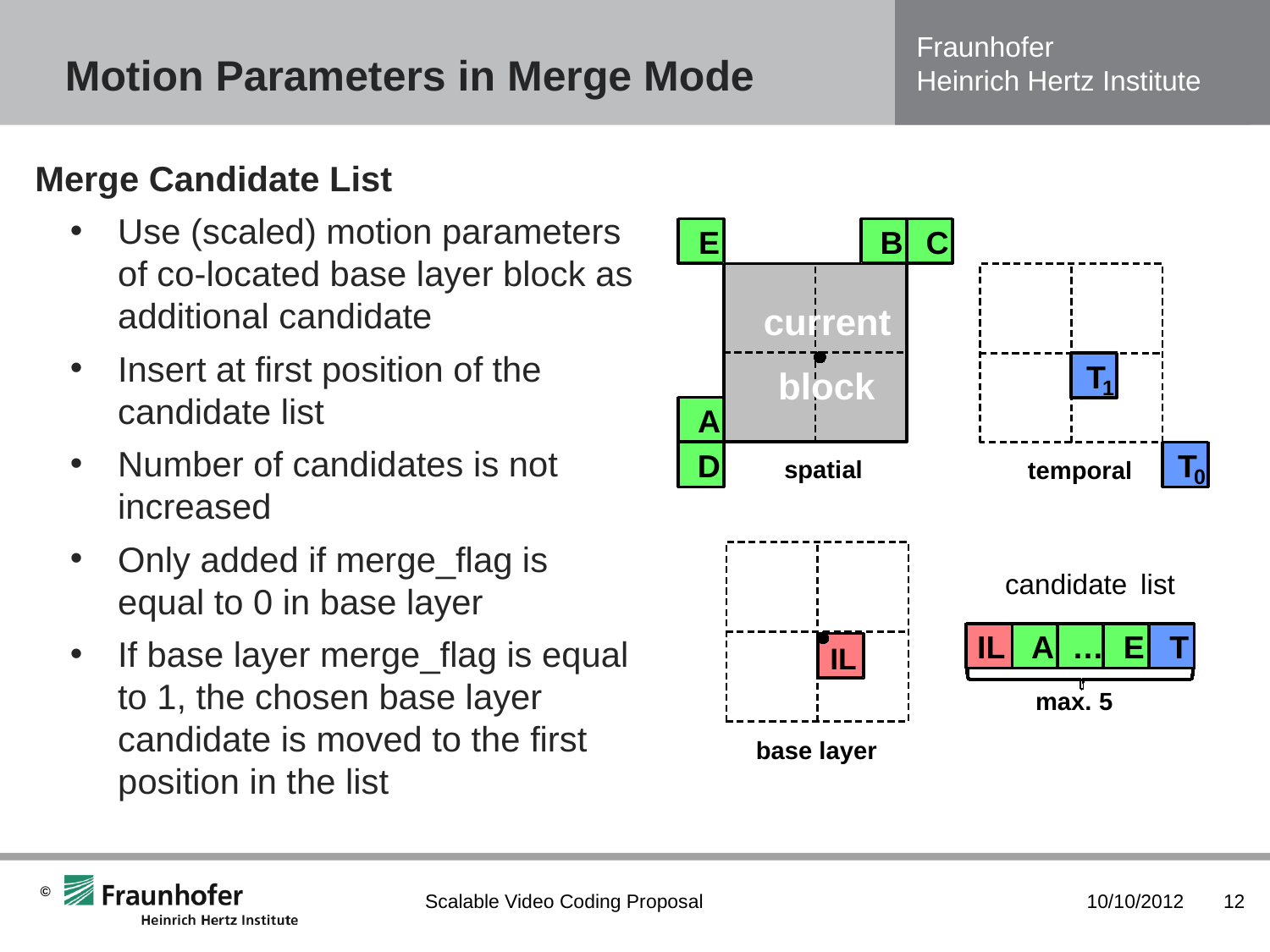

# Motion Parameters in Merge Mode
Merge Candidate List
Use (scaled) motion parameters of co-located base layer block as additional candidate
Insert at first position of the candidate list
Number of candidates is not increased
Only added if merge_flag is
equal to 0 in base layer
If base layer merge_flag is equal to 1, the chosen base layer candidate is moved to the first position in the list

B
C
E

current

T
block
1

A

D
T
spatial
temporal
0

candidate
list

IL
A
…
E
T

IL

max. 5
base layer
Scalable Video Coding Proposal
10/10/2012
12